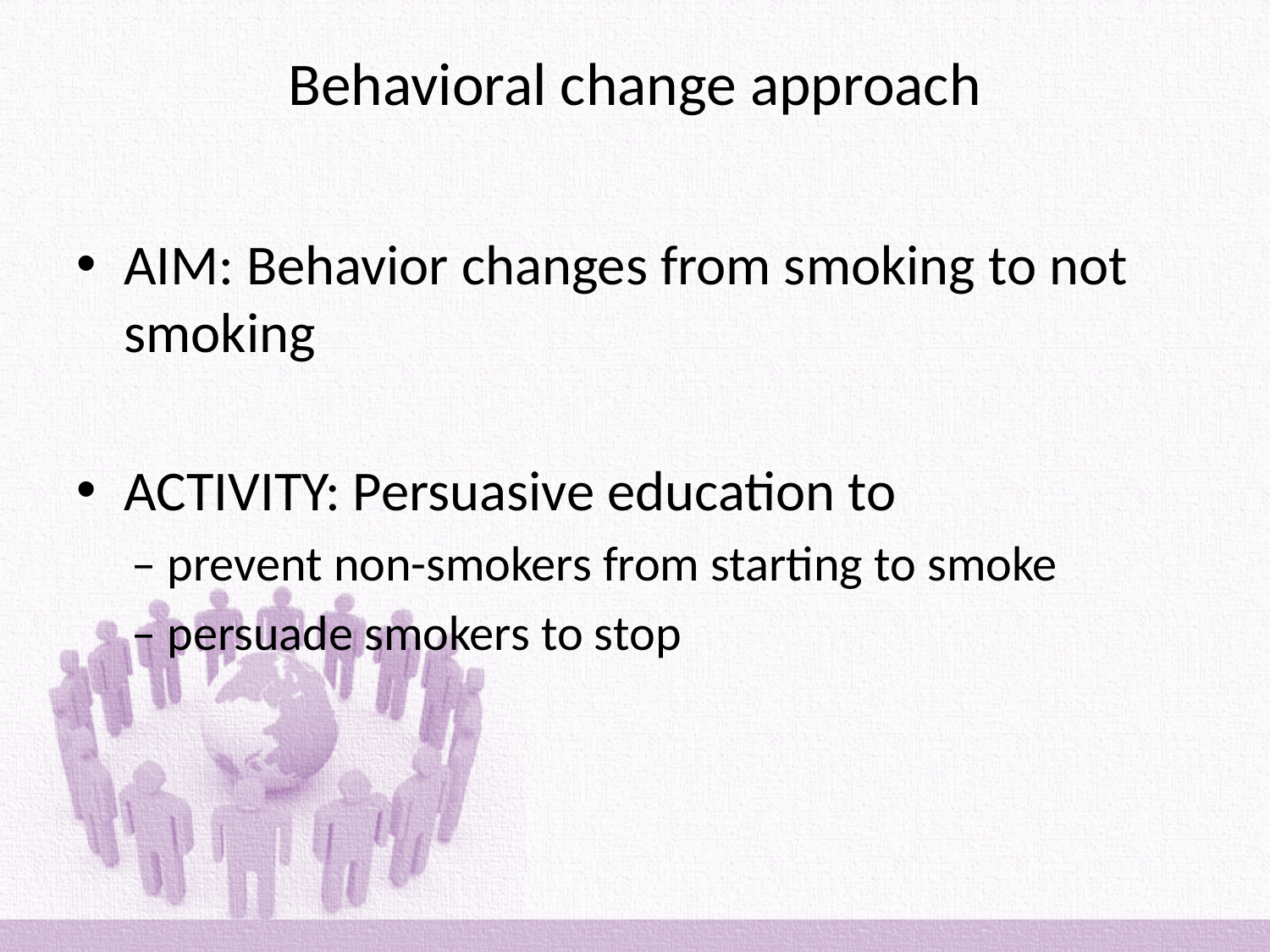

# Behavioral change approach
AIM: Behavior changes from smoking to not smoking

ACTIVITY: Persuasive education to
– prevent non-smokers from starting to smoke
– persuade smokers to stop